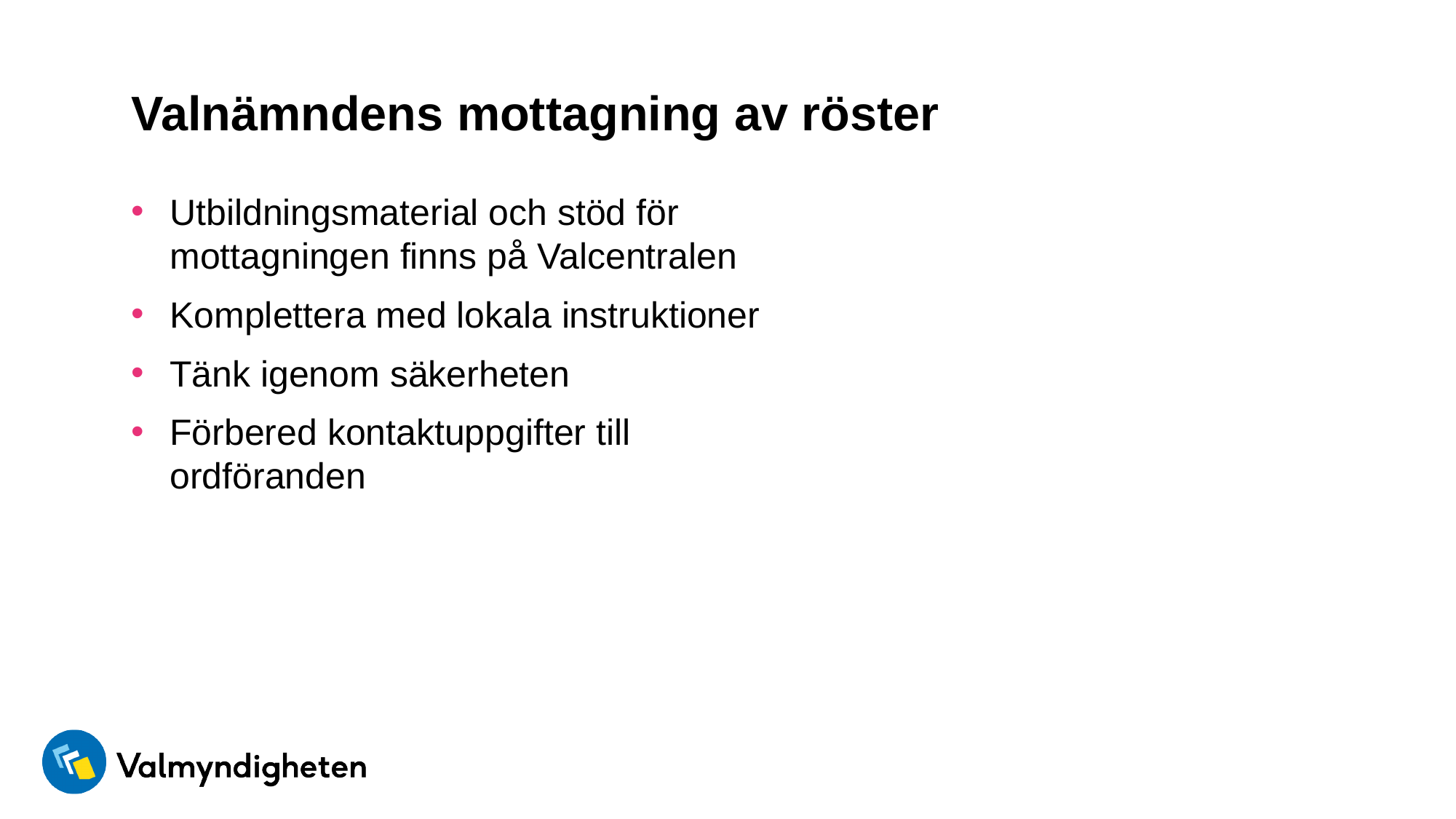

# Valnämndens mottagning av röster
Utbildningsmaterial och stöd för mottagningen finns på Valcentralen
Komplettera med lokala instruktioner
Tänk igenom säkerheten
Förbered kontaktuppgifter till ordföranden